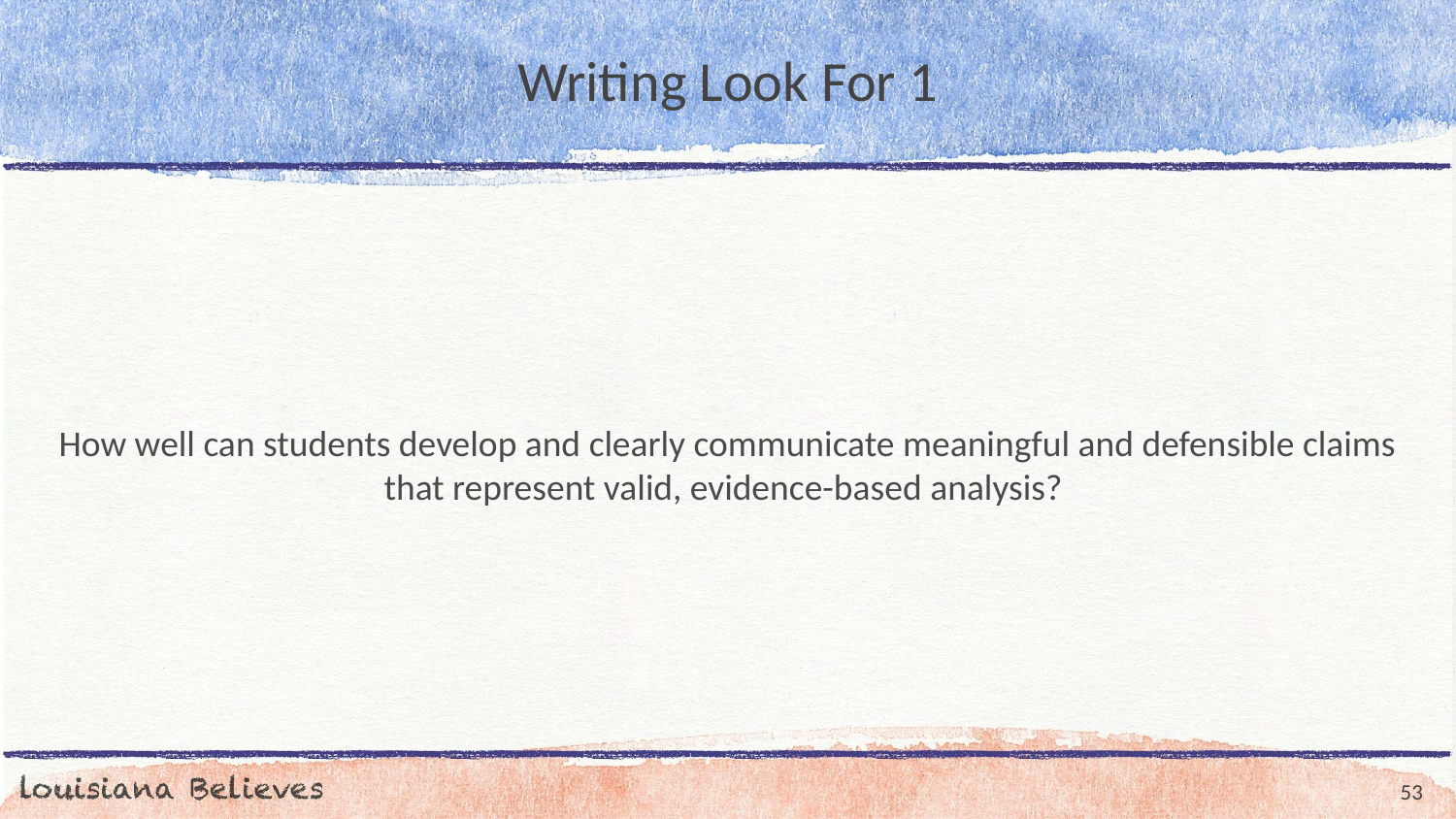

# Writing Look For 1
How well can students develop and clearly communicate meaningful and defensible claims that represent valid, evidence-based analysis?